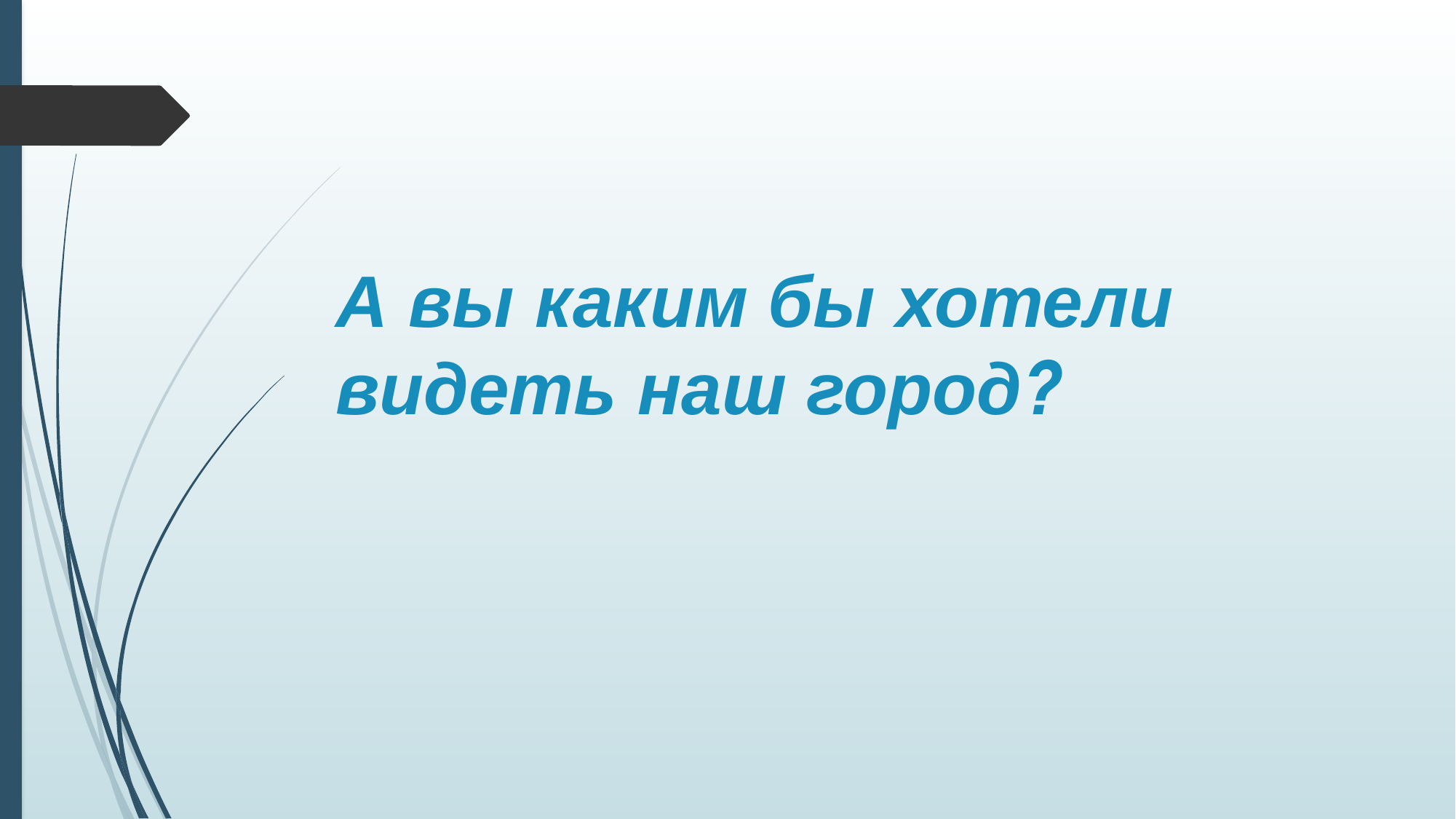

# А вы каким бы хотели видеть наш город?